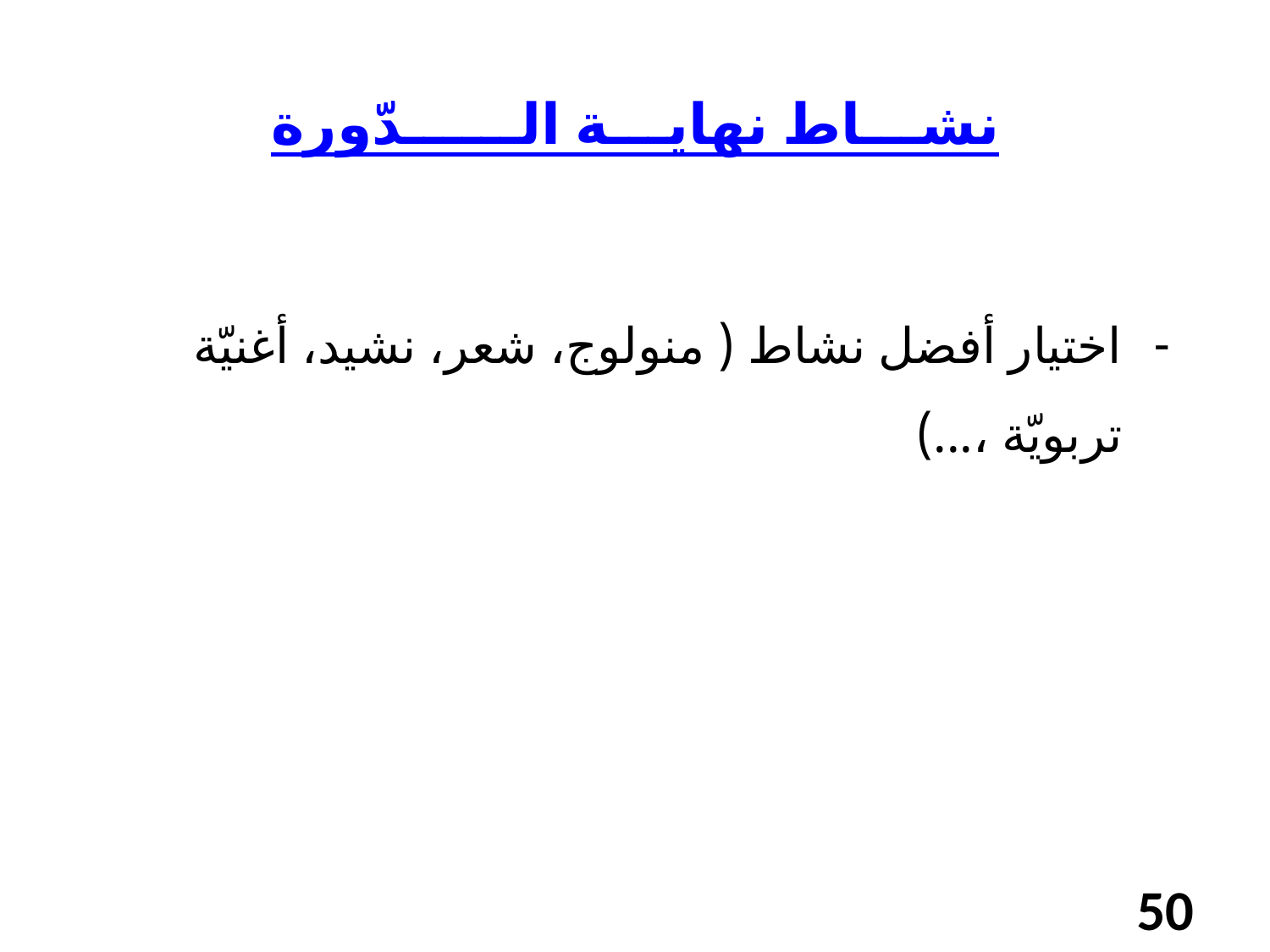

نشـــاط نهايـــة الــــــدّورة

اختيار أفضل نشاط ( منولوج، شعر، نشيد، أغنيّة تربويّة ،...)

50